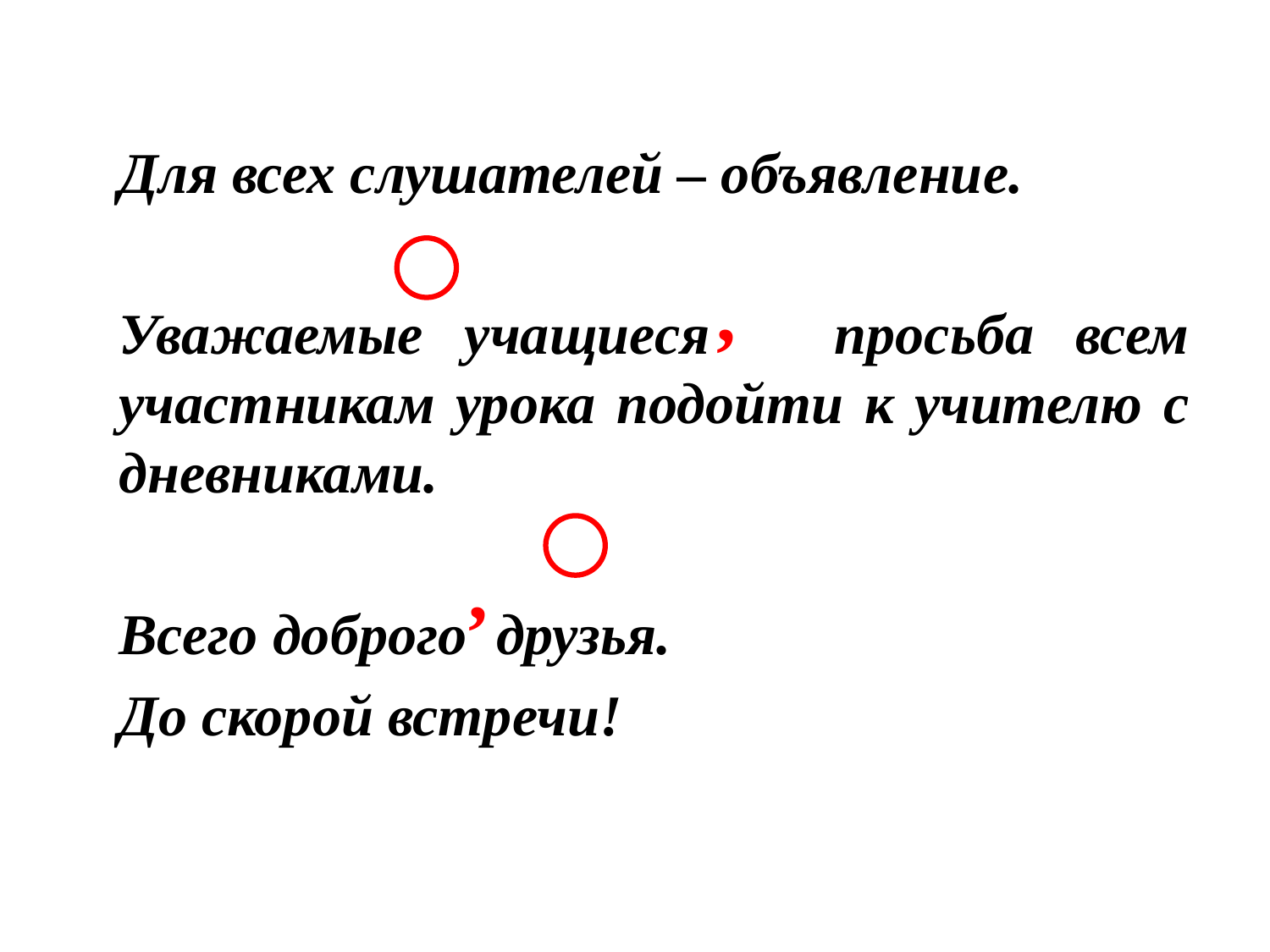

Для всех слушателей – объявление.

Уважаемые учащиеся   просьба всем участникам урока подойти к учителю с дневниками.

Всего доброго  друзья.
До скорой встречи!

,

,